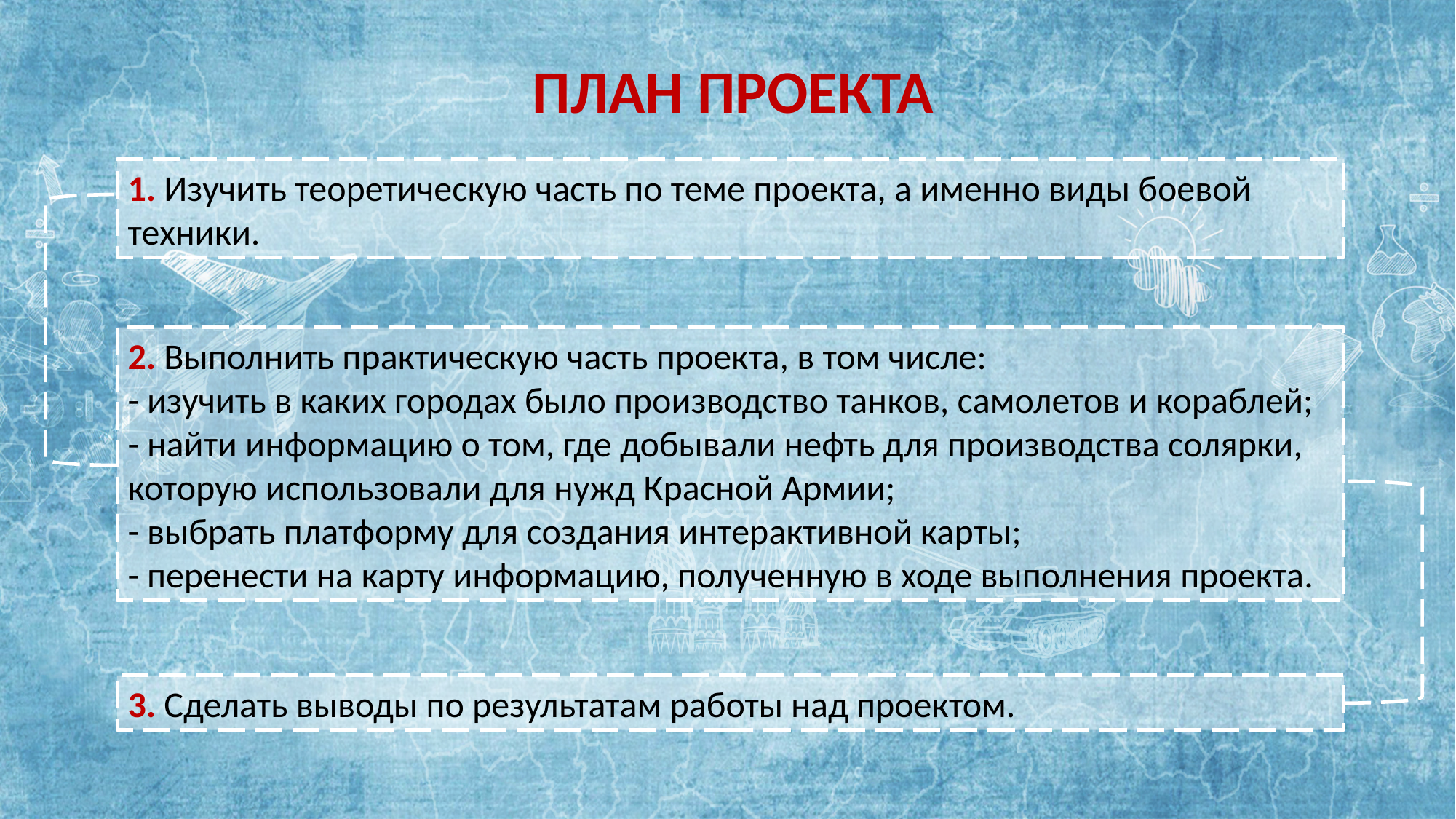

ПЛАН ПРОЕКТА
1. Изучить теоретическую часть по теме проекта, а именно виды боевой техники.

2. Выполнить практическую часть проекта, в том числе:
- изучить в каких городах было производство танков, самолетов и кораблей;
- найти информацию о том, где добывали нефть для производства солярки, которую использовали для нужд Красной Армии;
- выбрать платформу для создания интерактивной карты;
- перенести на карту информацию, полученную в ходе выполнения проекта.

3. Сделать выводы по результатам работы над проектом.